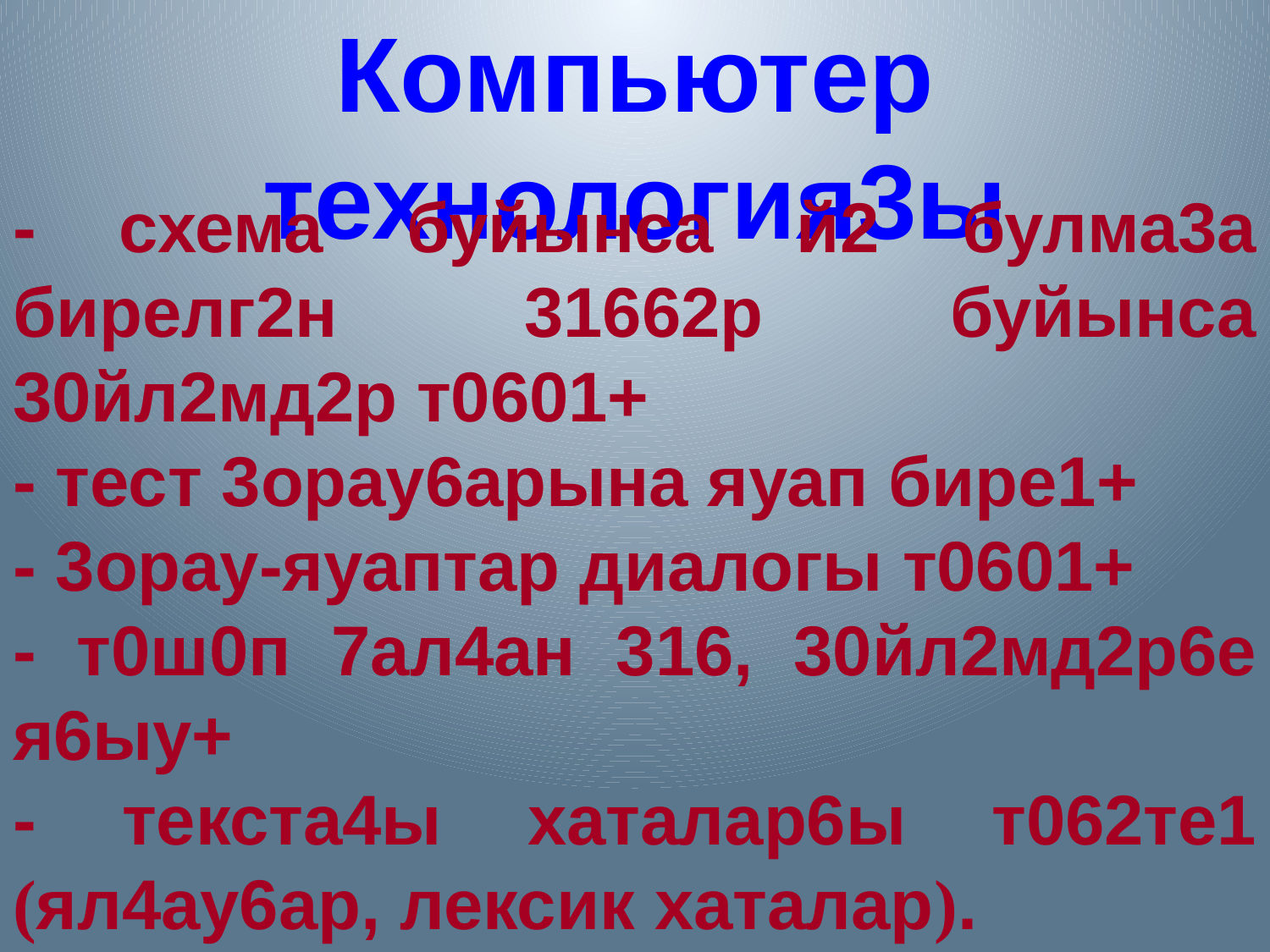

Компьютер технология3ы
- схема буйынса й2 булма3а бирелг2н 31662р буйынса 30йл2мд2р т0601+
- тест 3орау6арына яуап бире1+
- 3орау-яуаптар диалогы т0601+
- т0ш0п 7ал4ан 316, 30йл2мд2р6е я6ыу+
- текста4ы хаталар6ы т062те1 (ял4ау6ар, лексик хаталар).